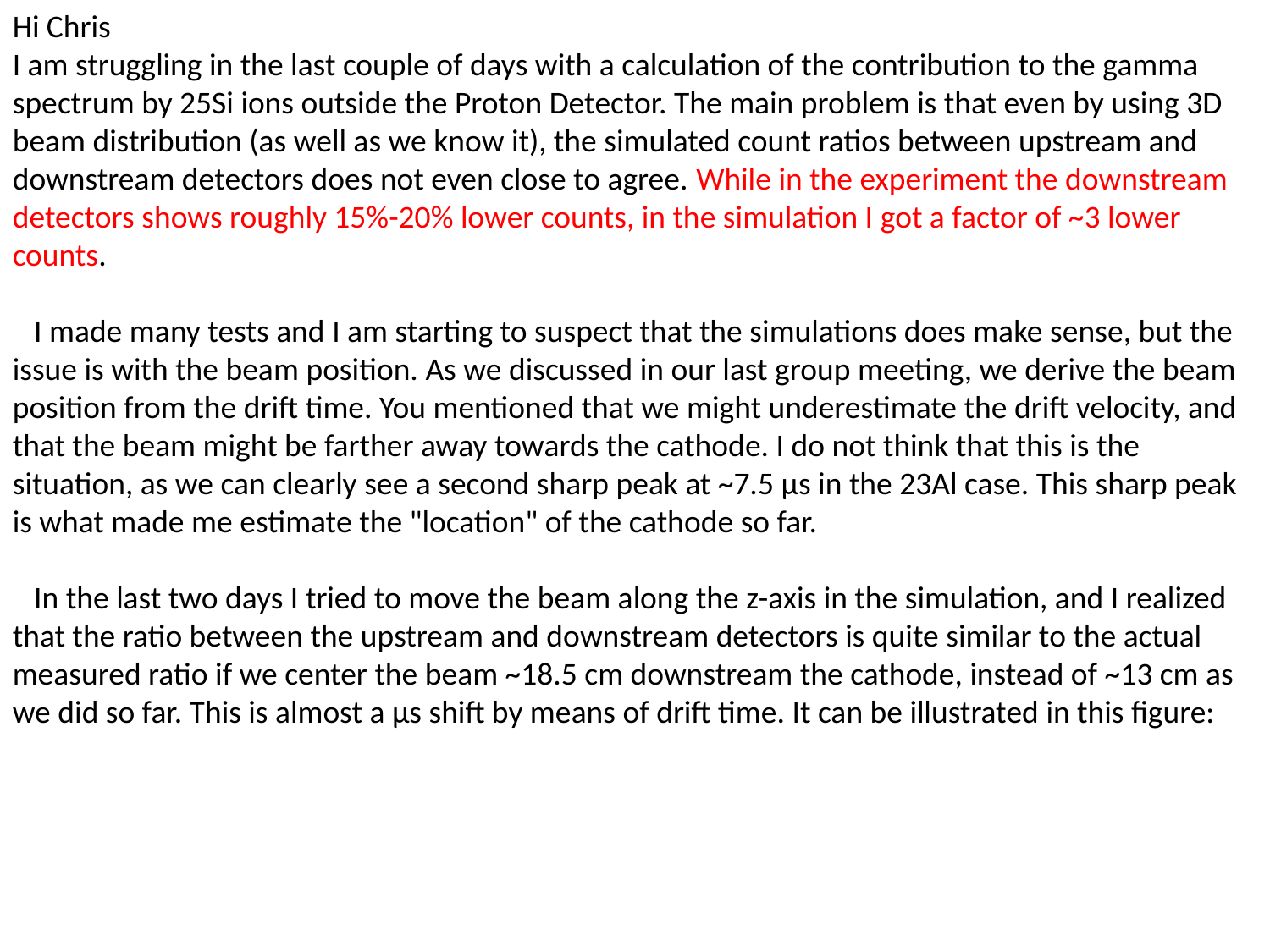

Hi Chris
I am struggling in the last couple of days with a calculation of the contribution to the gamma spectrum by 25Si ions outside the Proton Detector. The main problem is that even by using 3D beam distribution (as well as we know it), the simulated count ratios between upstream and downstream detectors does not even close to agree. While in the experiment the downstream detectors shows roughly 15%-20% lower counts, in the simulation I got a factor of ~3 lower counts.

   I made many tests and I am starting to suspect that the simulations does make sense, but the issue is with the beam position. As we discussed in our last group meeting, we derive the beam position from the drift time. You mentioned that we might underestimate the drift velocity, and that the beam might be farther away towards the cathode. I do not think that this is the situation, as we can clearly see a second sharp peak at ~7.5 μs in the 23Al case. This sharp peak is what made me estimate the "location" of the cathode so far.

   In the last two days I tried to move the beam along the z-axis in the simulation, and I realized that the ratio between the upstream and downstream detectors is quite similar to the actual measured ratio if we center the beam ~18.5 cm downstream the cathode, instead of ~13 cm as we did so far. This is almost a μs shift by means of drift time. It can be illustrated in this figure: